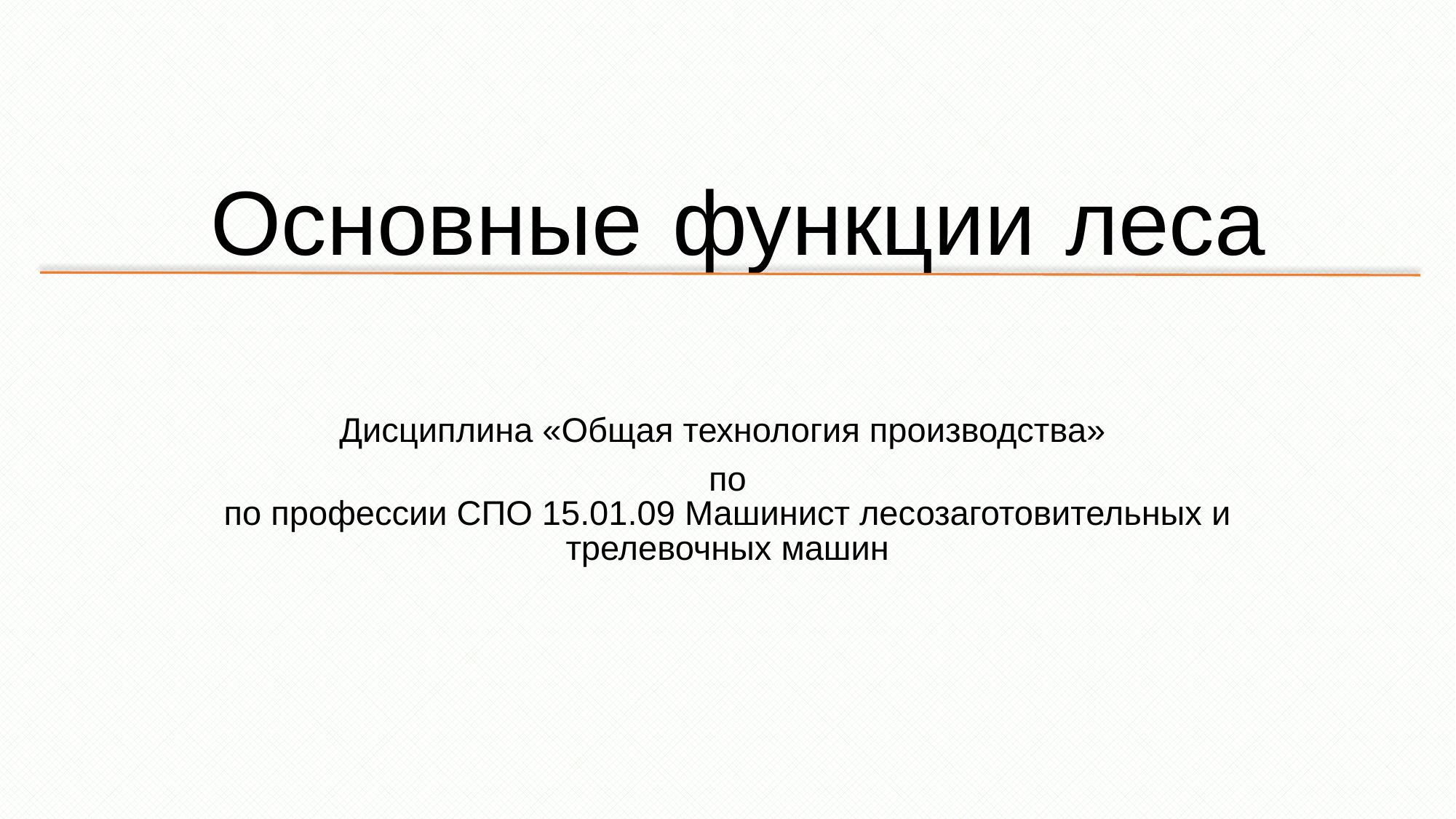

# Основные функции леса
Дисциплина «Общая технология производства»
по
по профессии СПО 15.01.09 Машинист лесозаготовительных и трелевочных машин